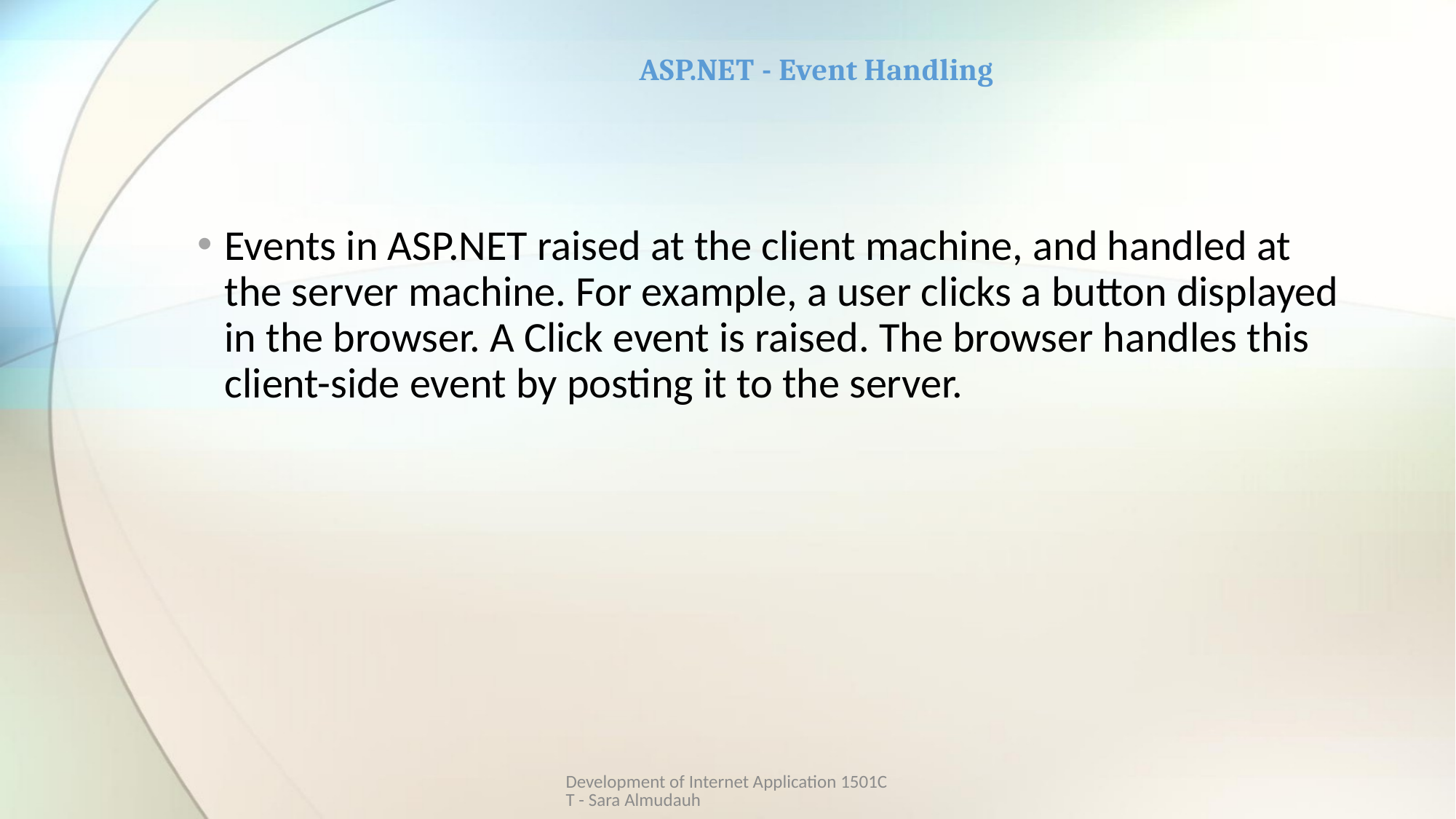

# ASP.NET - Event Handling
Events in ASP.NET raised at the client machine, and handled at the server machine. For example, a user clicks a button displayed in the browser. A Click event is raised. The browser handles this client-side event by posting it to the server.
Development of Internet Application 1501CT - Sara Almudauh